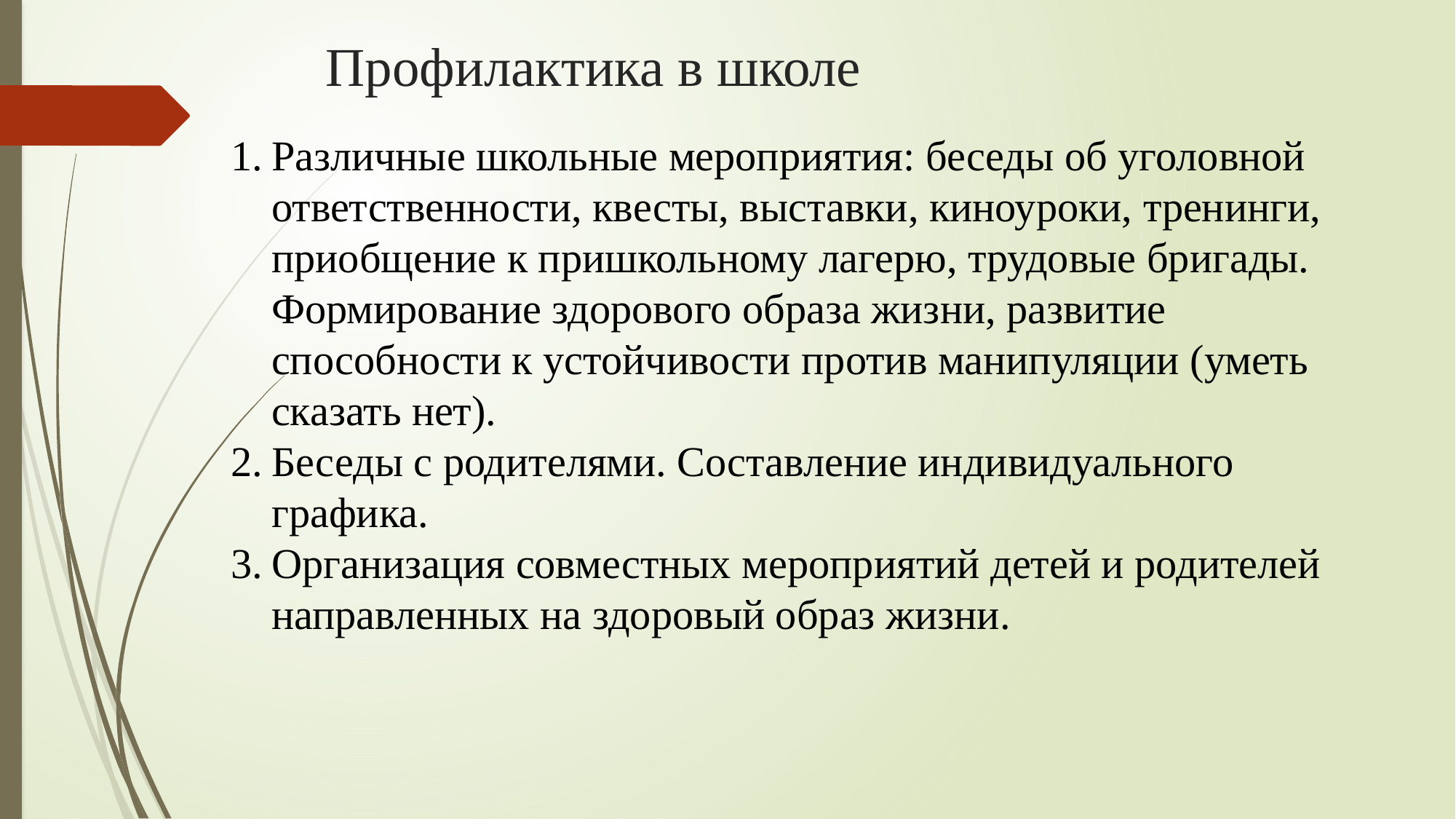

# Профилактика в школе
Различные школьные мероприятия: беседы об уголовной ответственности, квесты, выставки, киноуроки, тренинги, приобщение к пришкольному лагерю, трудовые бригады. Формирование здорового образа жизни, развитие способности к устойчивости против манипуляции (уметь сказать нет).
Беседы с родителями. Составление индивидуального графика.
Организация совместных мероприятий детей и родителей направленных на здоровый образ жизни.